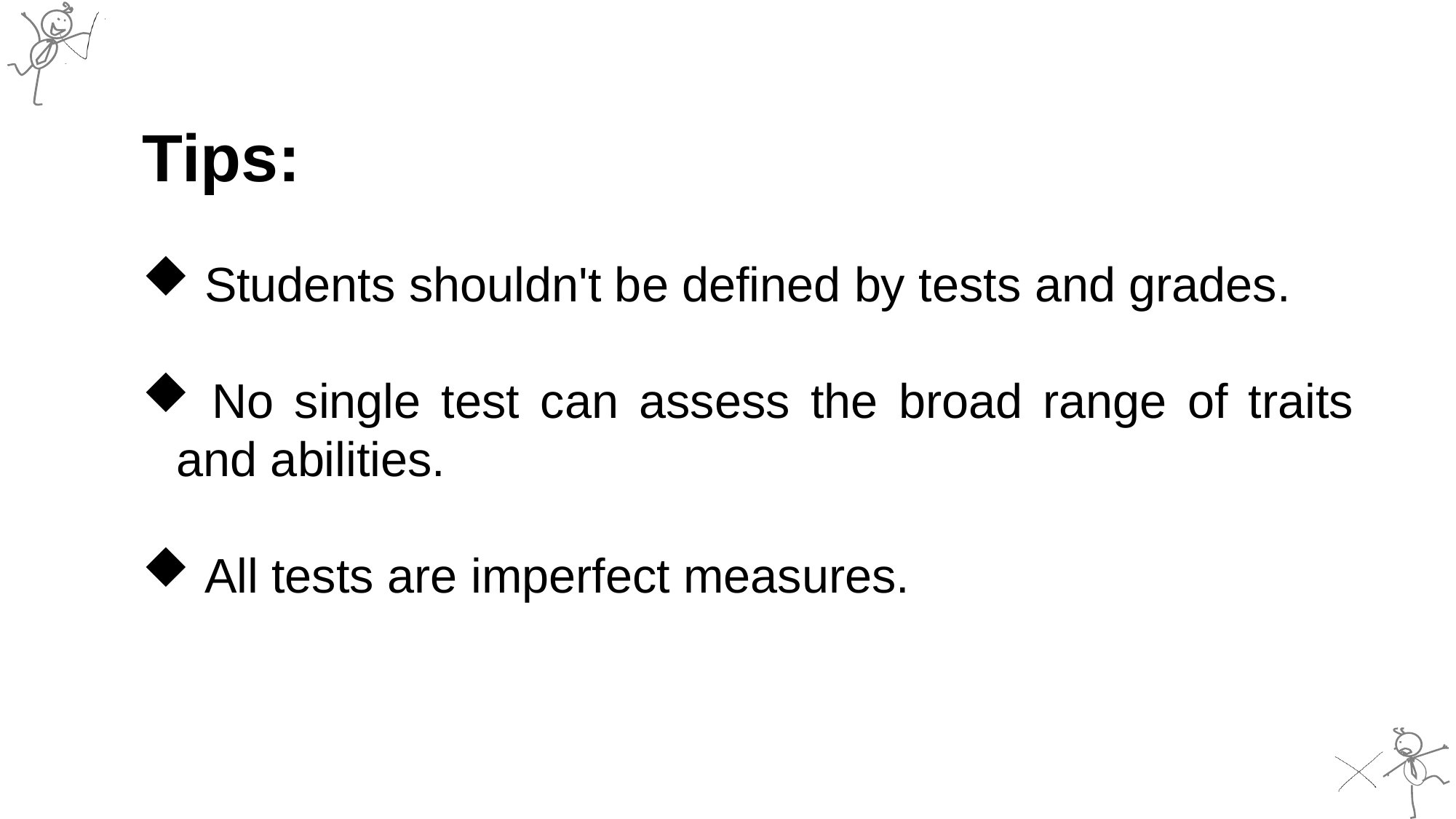

Tips:

 Students shouldn't be defined by tests and grades.

 No single test can assess the broad range of traits and abilities.

 All tests are imperfect measures.
#